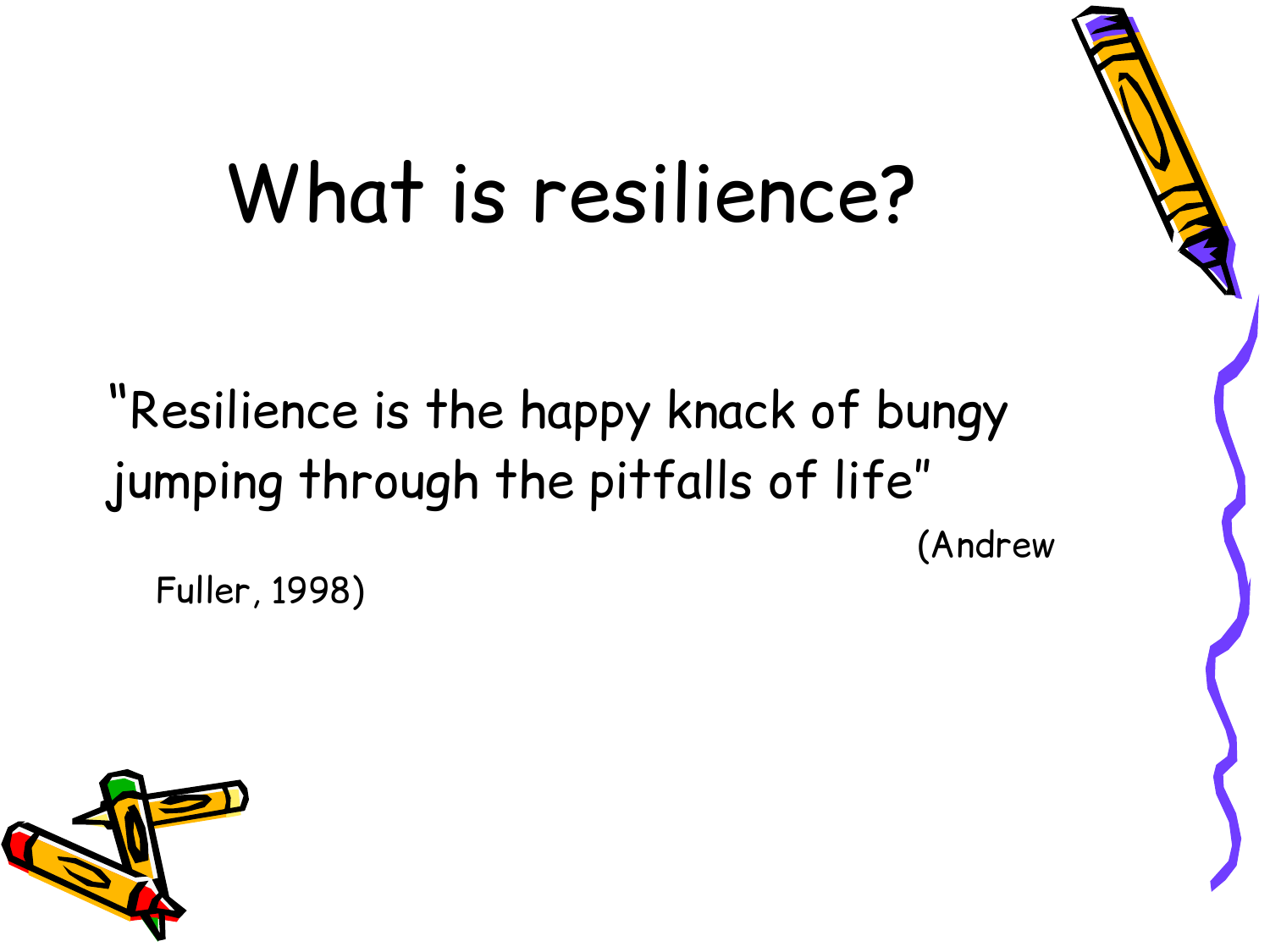

# What is resilience?

“Resilience is the happy knack of bungy
jumping through the pitfalls of life”                               					(Andrew Fuller, 1998)